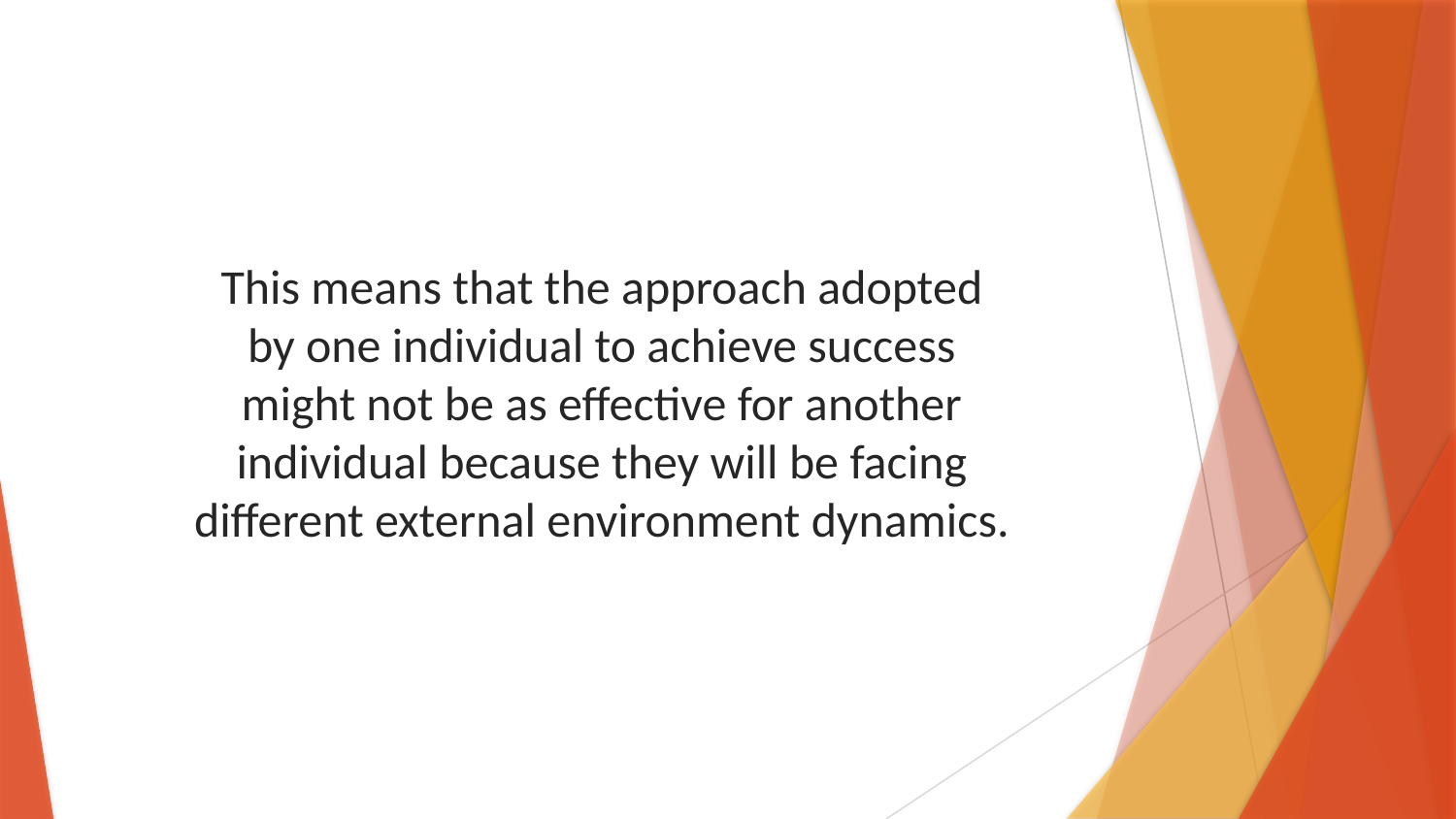

This means that the approach adopted by one individual to achieve success might not be as effective for another individual because they will be facing different external environment dynamics.